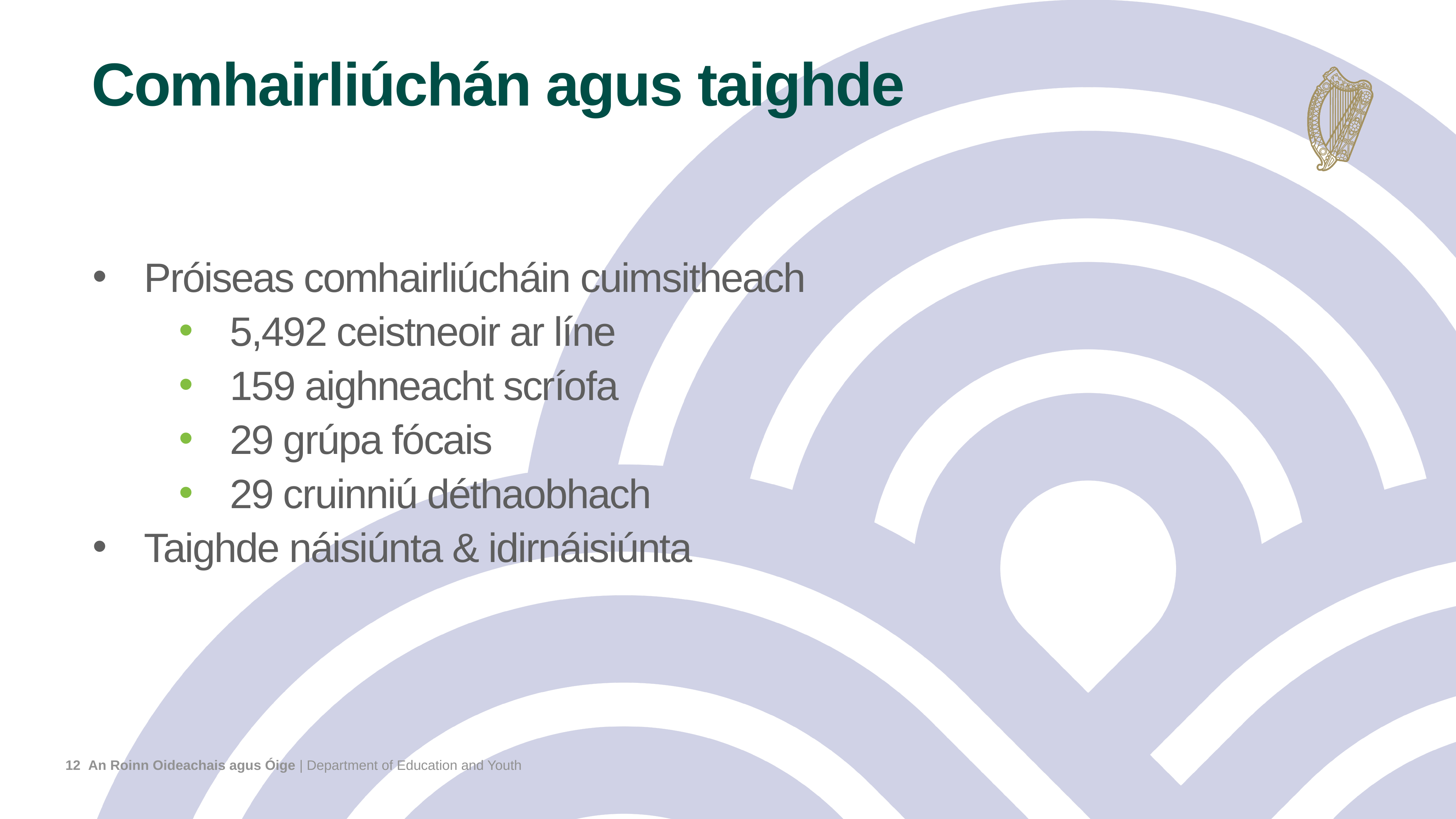

# Comhairliúchán agus taighde
Próiseas comhairliúcháin cuimsitheach
5,492 ceistneoir ar líne
159 aighneacht scríofa
29 grúpa fócais
29 cruinniú déthaobhach
Taighde náisiúnta & idirnáisiúnta